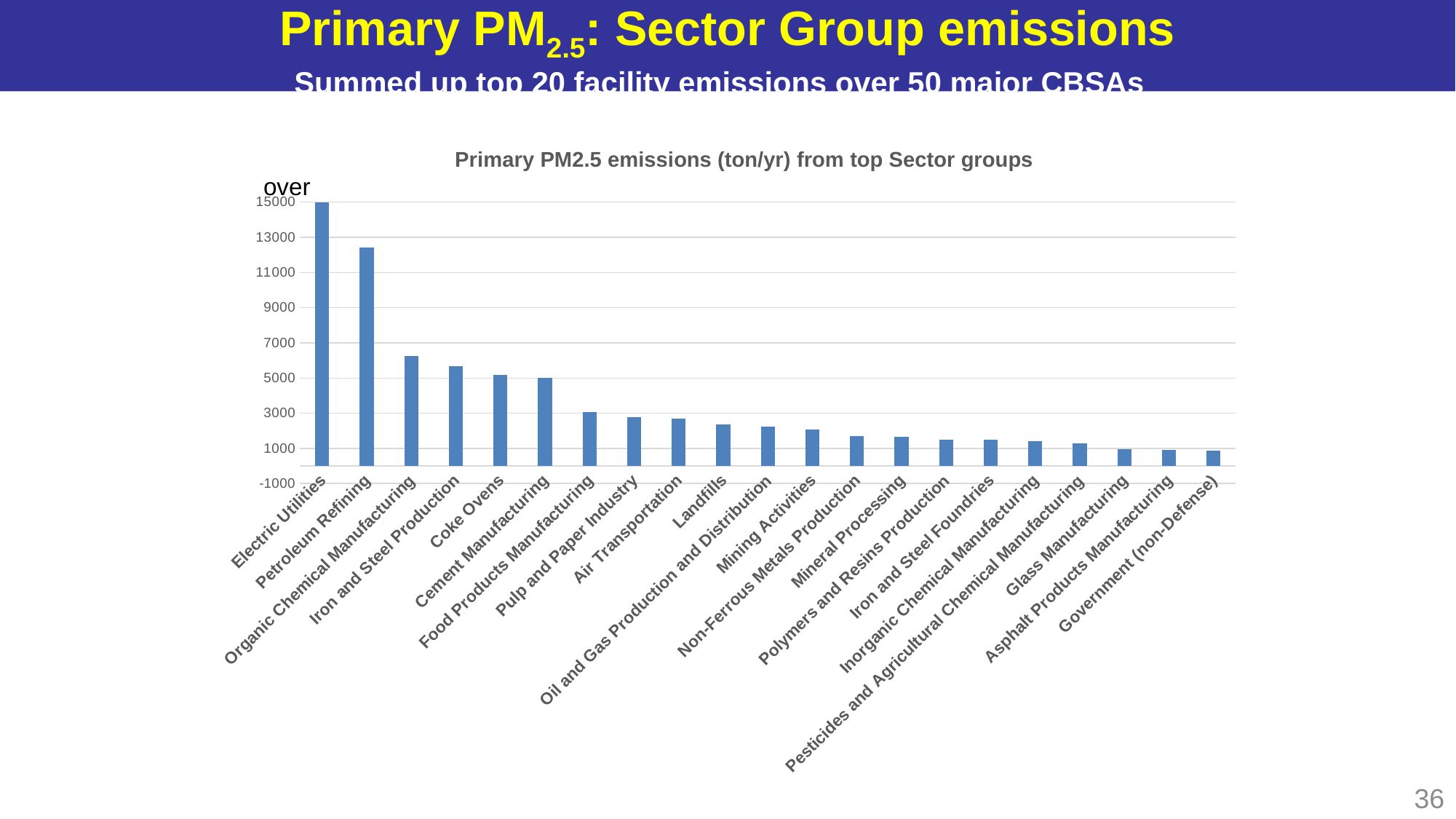

# Primary PM2.5: Sector Group emissions Summed up top 20 facility emissions over 50 major CBSAs

### Chart:

| Category | PM2.5 (TON) |
|---|---|
| Electric Utilities | 25827.986253339182 |
| Petroleum Refining | 12437.633021250384 |
| Organic Chemical Manufacturing | 6254.380923806298 |
| Iron and Steel Production | 5690.871332683209 |
| Coke Ovens | 5158.321260515001 |
| Cement Manufacturing | 5007.435617130739 |
| Food Products Manufacturing | 3084.506082940921 |
| Pulp and Paper Industry | 2778.9607054111602 |
| Air Transportation | 2684.9839461355414 |
| Landfills | 2356.4402360220515 |
| Oil and Gas Production and Distribution | 2258.692577332575 |
| Mining Activities | 2089.565063870814 |
| Non-Ferrous Metals Production | 1695.4921371636092 |
| Mineral Processing | 1659.0548710724838 |
| Polymers and Resins Production | 1505.662934173508 |
| Iron and Steel Foundries | 1480.25266096047 |
| Inorganic Chemical Manufacturing | 1404.636944451592 |
| Pesticides and Agricultural Chemical Manufacturing | 1292.0852156060898 |
| Glass Manufacturing | 953.2936790028681 |
| Asphalt Products Manufacturing | 928.9663719212265 |
| Government (non-Defense) | 856.4676962209335 |
Primary PM2.5 emissions (ton/yr) from top Sector groups
over
36